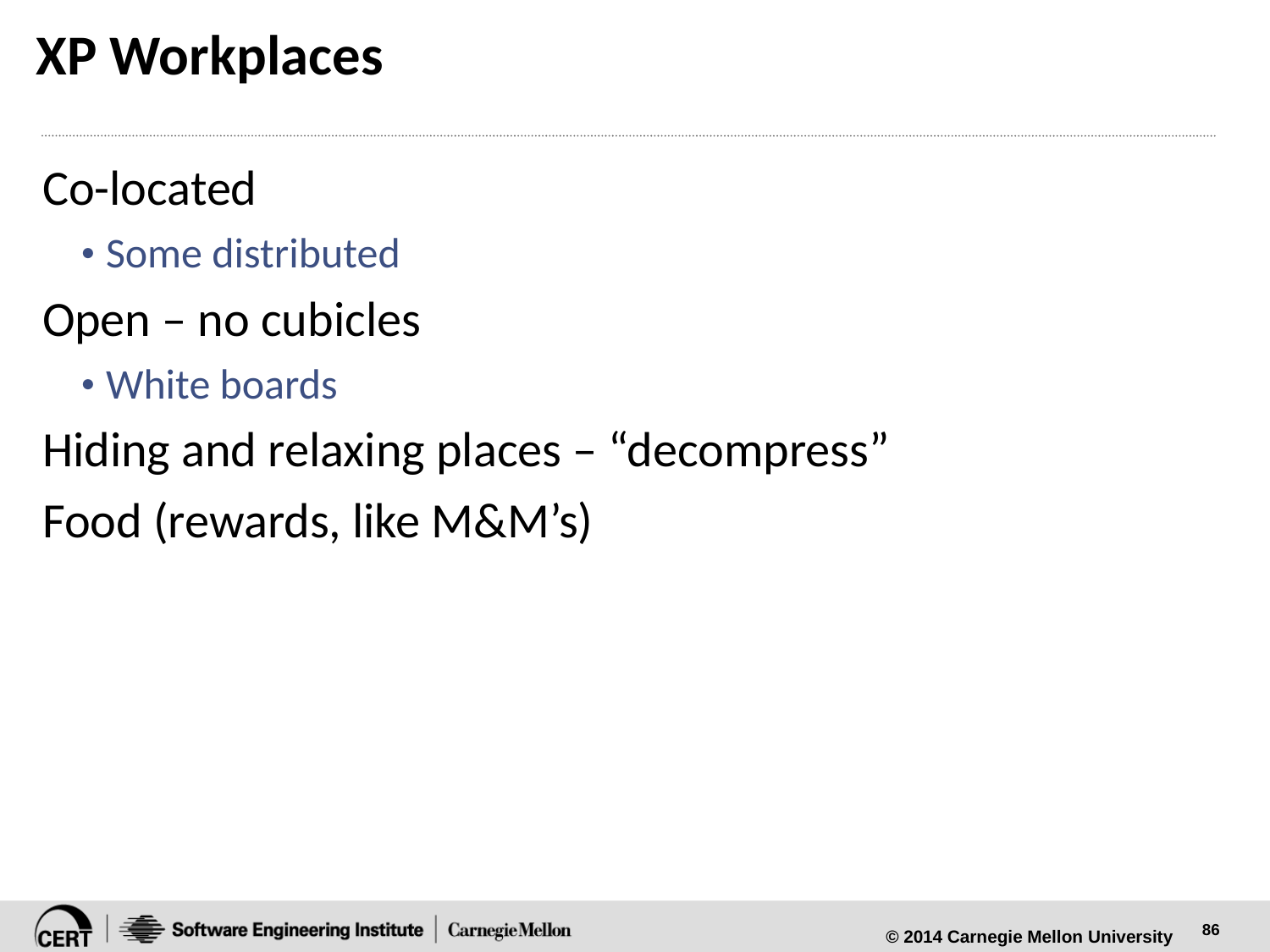

# XP Workplaces
Co-located
Some distributed
Open – no cubicles
White boards
Hiding and relaxing places – “decompress”
Food (rewards, like M&M’s)